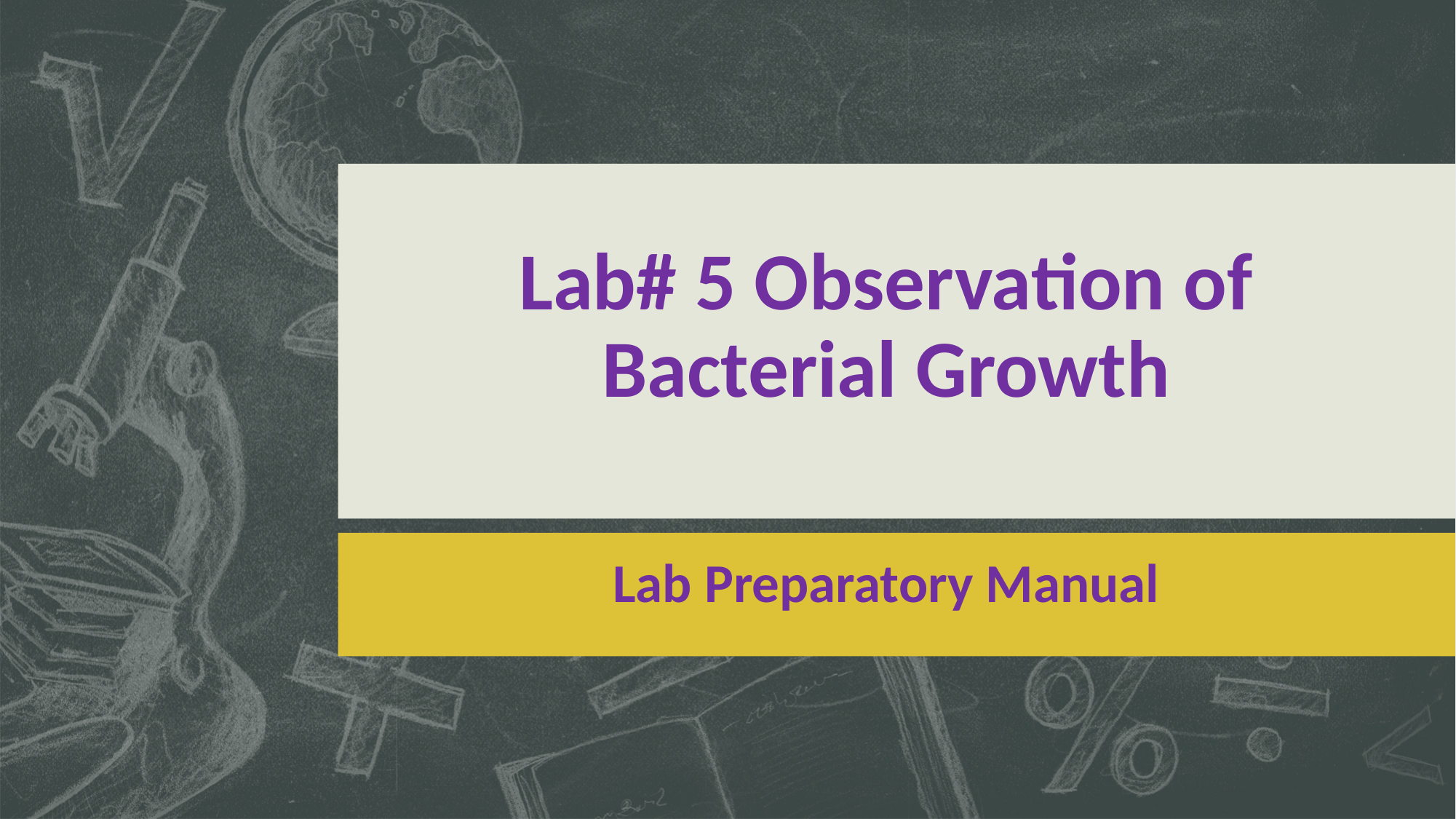

# Lab# 5 Observation of Bacterial Growth
Lab Preparatory Manual